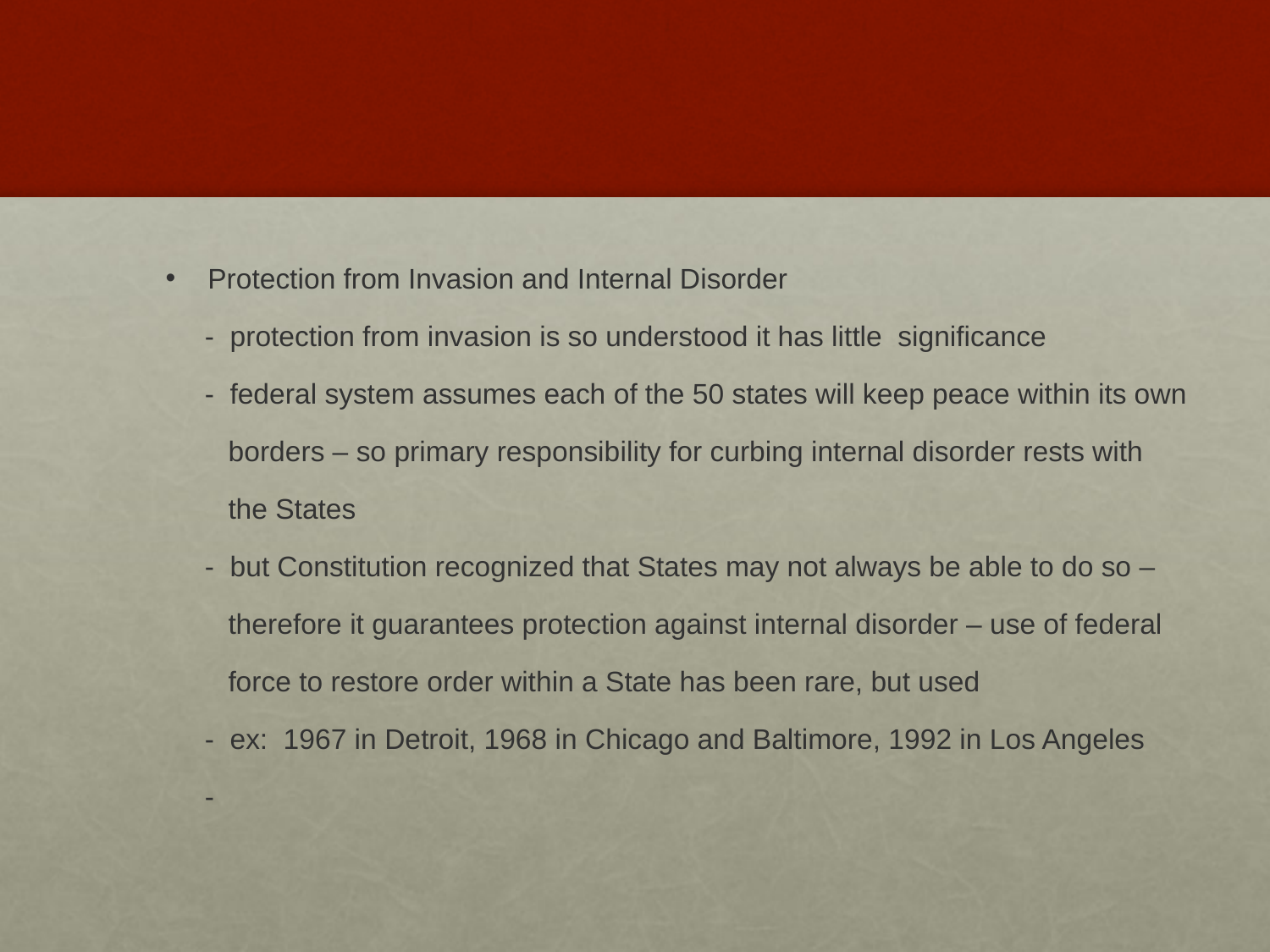

#
Protection from Invasion and Internal Disorder
     -  protection from invasion is so understood it has little  significance
     -  federal system assumes each of the 50 states will keep peace within its own
        borders – so primary responsibility for curbing internal disorder rests with
        the States
     -  but Constitution recognized that States may not always be able to do so –
        therefore it guarantees protection against internal disorder – use of federal
        force to restore order within a State has been rare, but used
     -  ex:  1967 in Detroit, 1968 in Chicago and Baltimore, 1992 in Los Angeles
     -